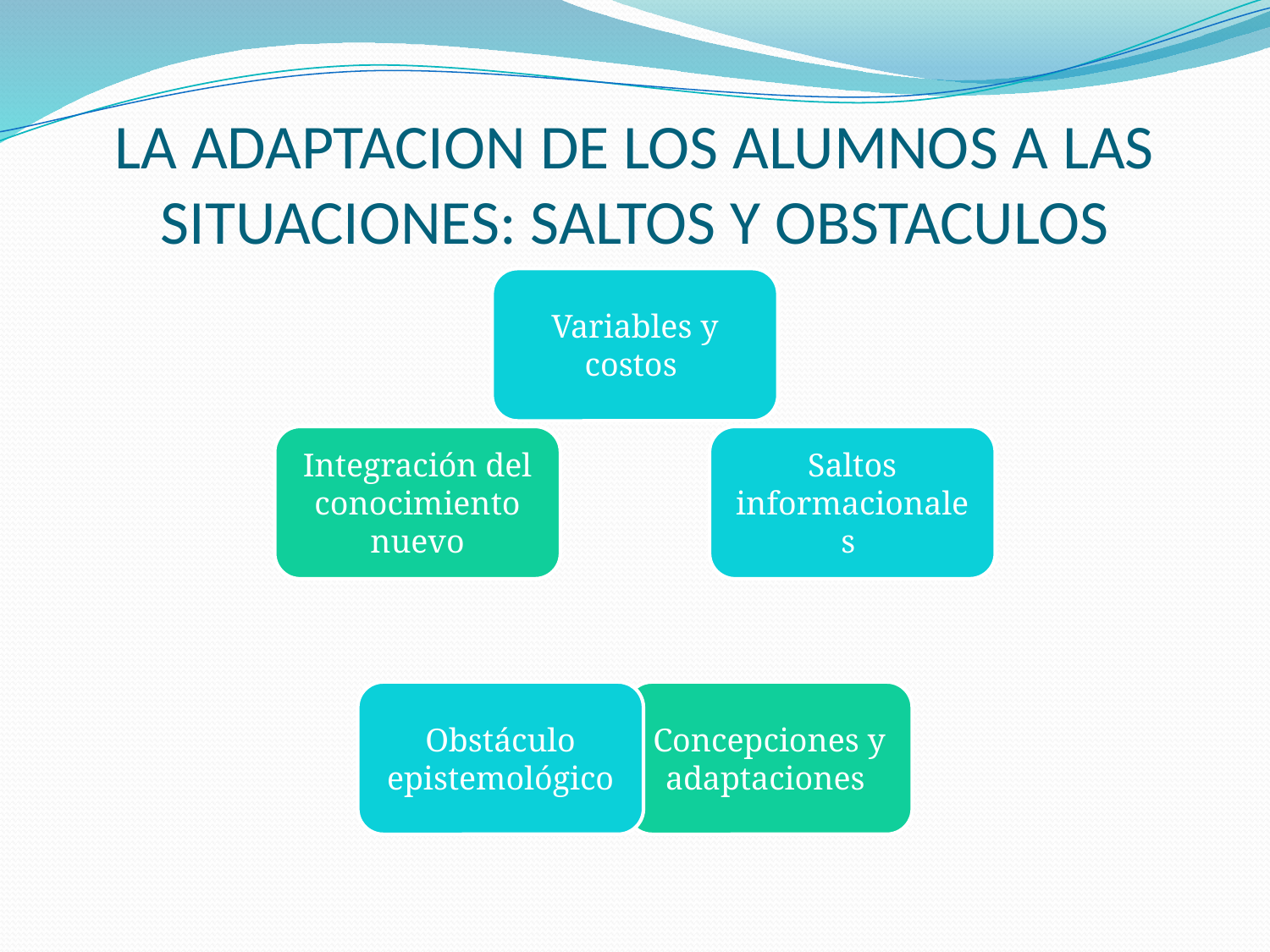

# LA ADAPTACION DE LOS ALUMNOS A LAS SITUACIONES: SALTOS Y OBSTACULOS
Variables y costos
Saltos informacionales
Concepciones y adaptaciones
Obstáculo epistemológico
Integración del conocimiento nuevo